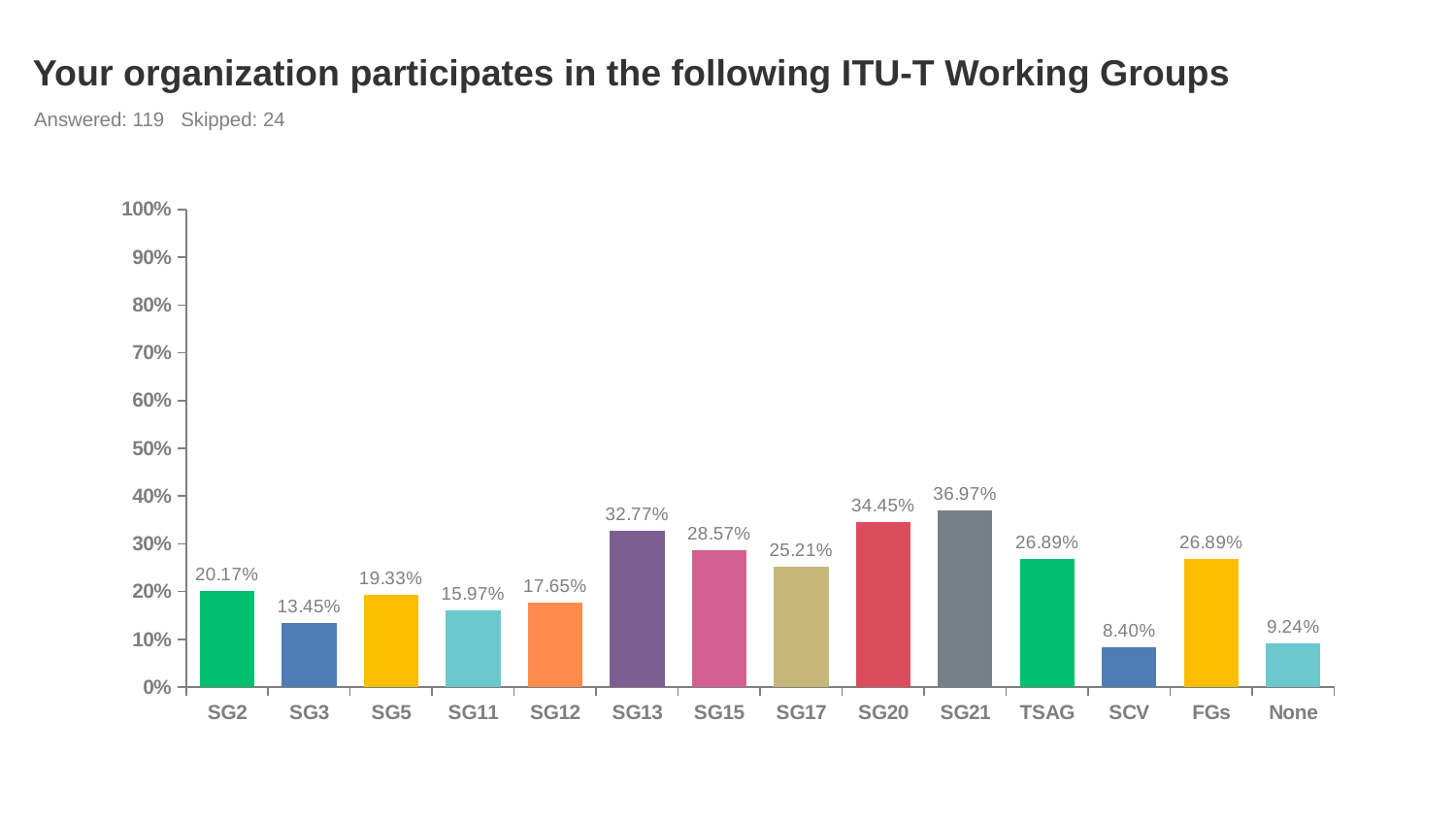

# Your organization participates in the following ITU-T Working Groups
Answered: 119   Skipped: 24

### Chart

| Category |   |
|---|---|
| ​​SG2 | 0.2017 |
| SG3 | 0.1345 |
| SG5 | 0.1933 |
| SG11 | 0.1597 |
| SG12 | 0.1765 |
| SG13 | 0.3277 |
| SG15 | 0.2857 |
| SG17 | 0.2521 |
| SG20 | 0.3445 |
| SG21 | 0.3697 |
| TSAG | 0.2689 |
| SCV | 0.084 |
| FGs | 0.2689 |
| None | 0.0924 |